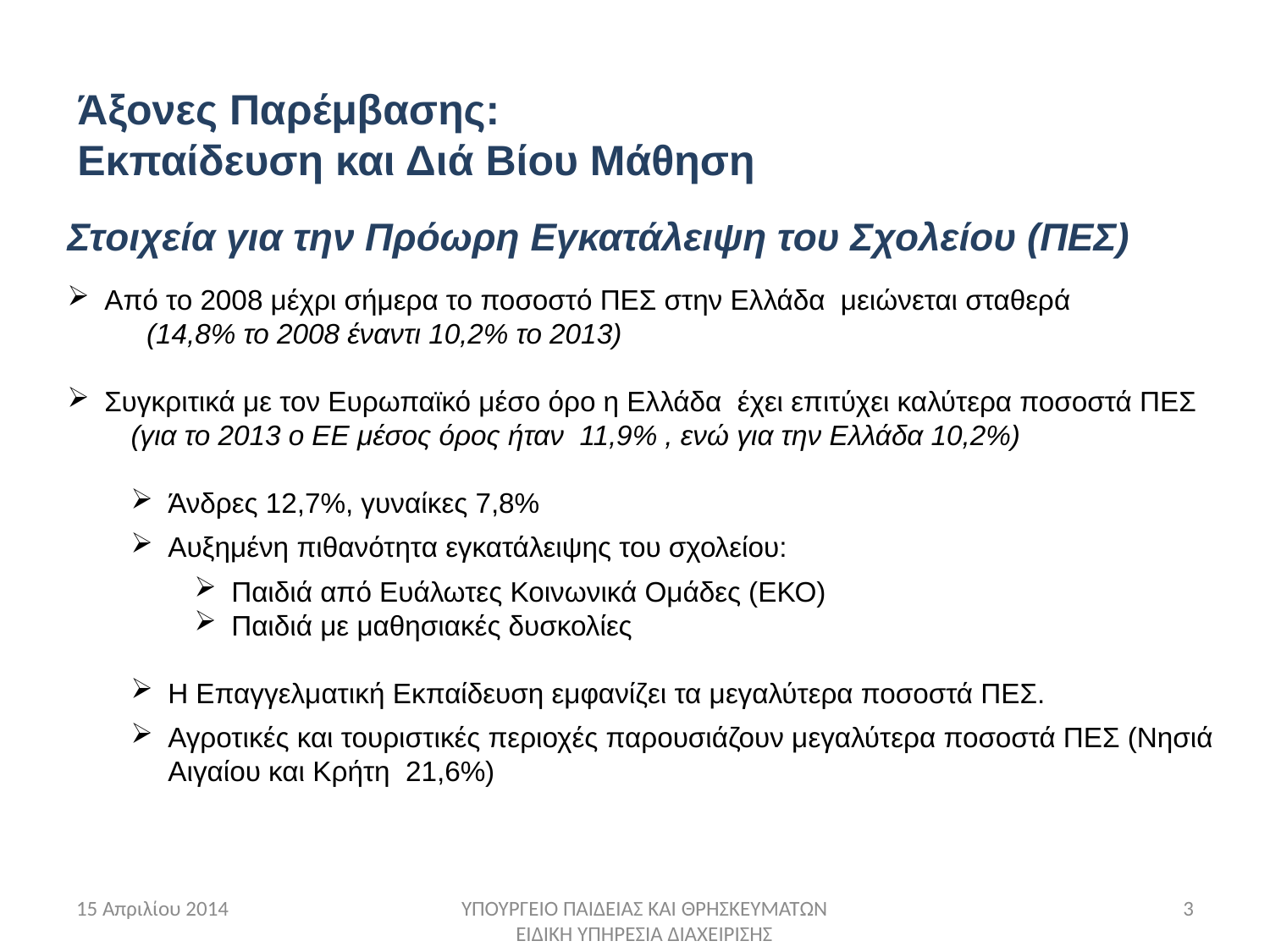

Άξονες Παρέμβασης:
Εκπαίδευση και Διά Βίου Μάθηση
Στοιχεία για την Πρόωρη Εγκατάλειψη του Σχολείου (ΠΕΣ)
Από το 2008 μέχρι σήμερα το ποσοστό ΠΕΣ στην Ελλάδα  μειώνεται σταθερά
  (14,8% το 2008 έναντι 10,2% το 2013)

Συγκριτικά με τον Ευρωπαϊκό μέσο όρο η Ελλάδα  έχει επιτύχει καλύτερα ποσοστά ΠΕΣ
(για το 2013 ο ΕΕ μέσος όρος ήταν  11,9% , ενώ για την Ελλάδα 10,2%)

Άνδρες 12,7%, γυναίκες 7,8%
Αυξημένη πιθανότητα εγκατάλειψης του σχολείου:
Παιδιά από Ευάλωτες Κοινωνικά Ομάδες (ΕΚΟ)
Παιδιά με μαθησιακές δυσκολίες

Η Επαγγελματική Εκπαίδευση εμφανίζει τα μεγαλύτερα ποσοστά ΠΕΣ.
Αγροτικές και τουριστικές περιοχές παρουσιάζουν μεγαλύτερα ποσοστά ΠΕΣ (Νησιά Αιγαίου και Κρήτη  21,6%)

15 Απριλίου 2014
3
ΥΠΟΥΡΓΕΙΟ ΠΑΙΔΕΙΑΣ ΚΑΙ ΘΡΗΣΚΕΥΜΑΤΩΝ
ΕΙΔΙΚΗ ΥΠΗΡΕΣΙΑ ΔΙΑΧΕΙΡΙΣΗΣ